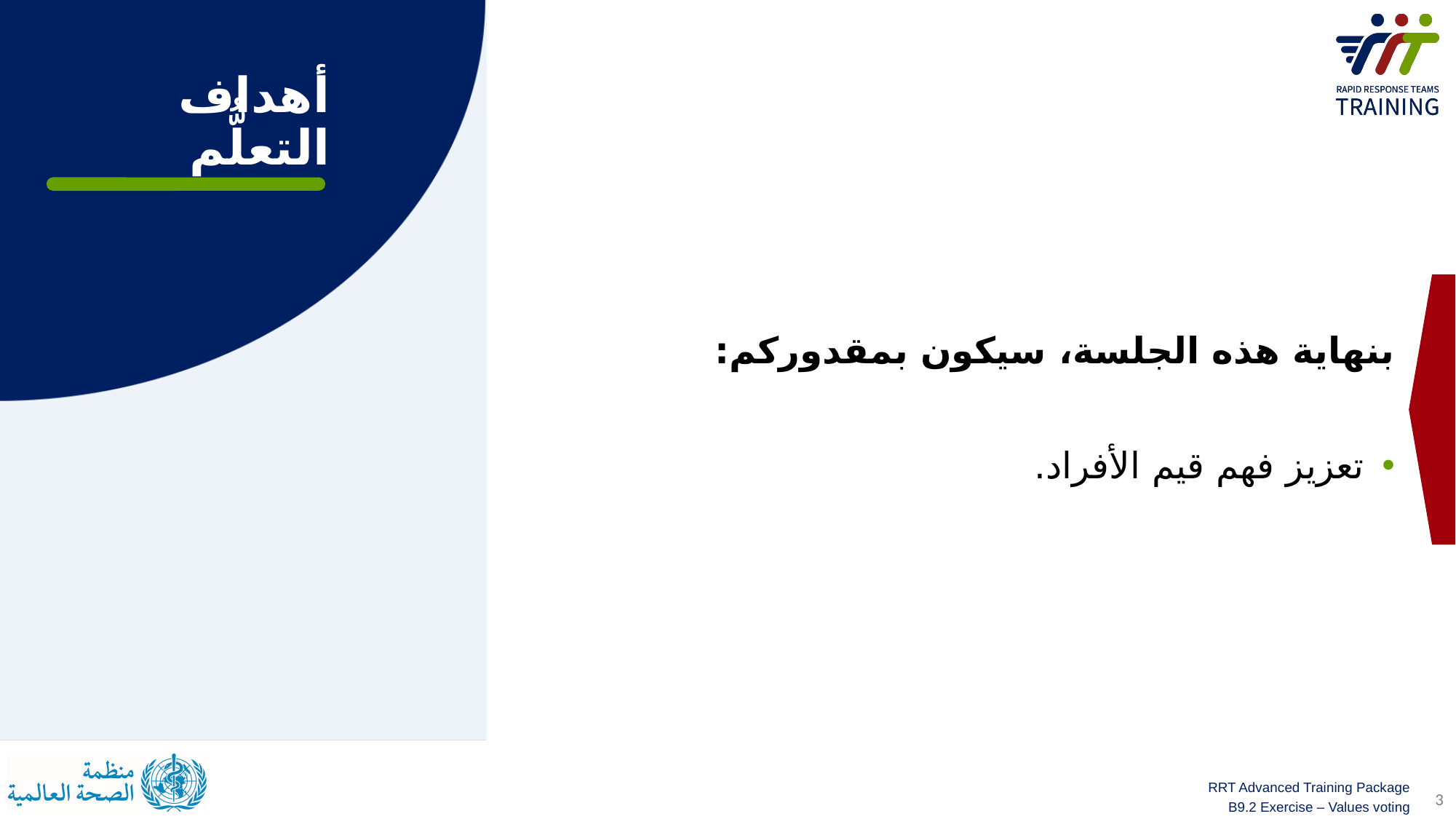

# أهداف التعلُّم
بنهاية هذه الجلسة، سيكون بمقدوركم:

تعزيز فهم قيم الأفراد.